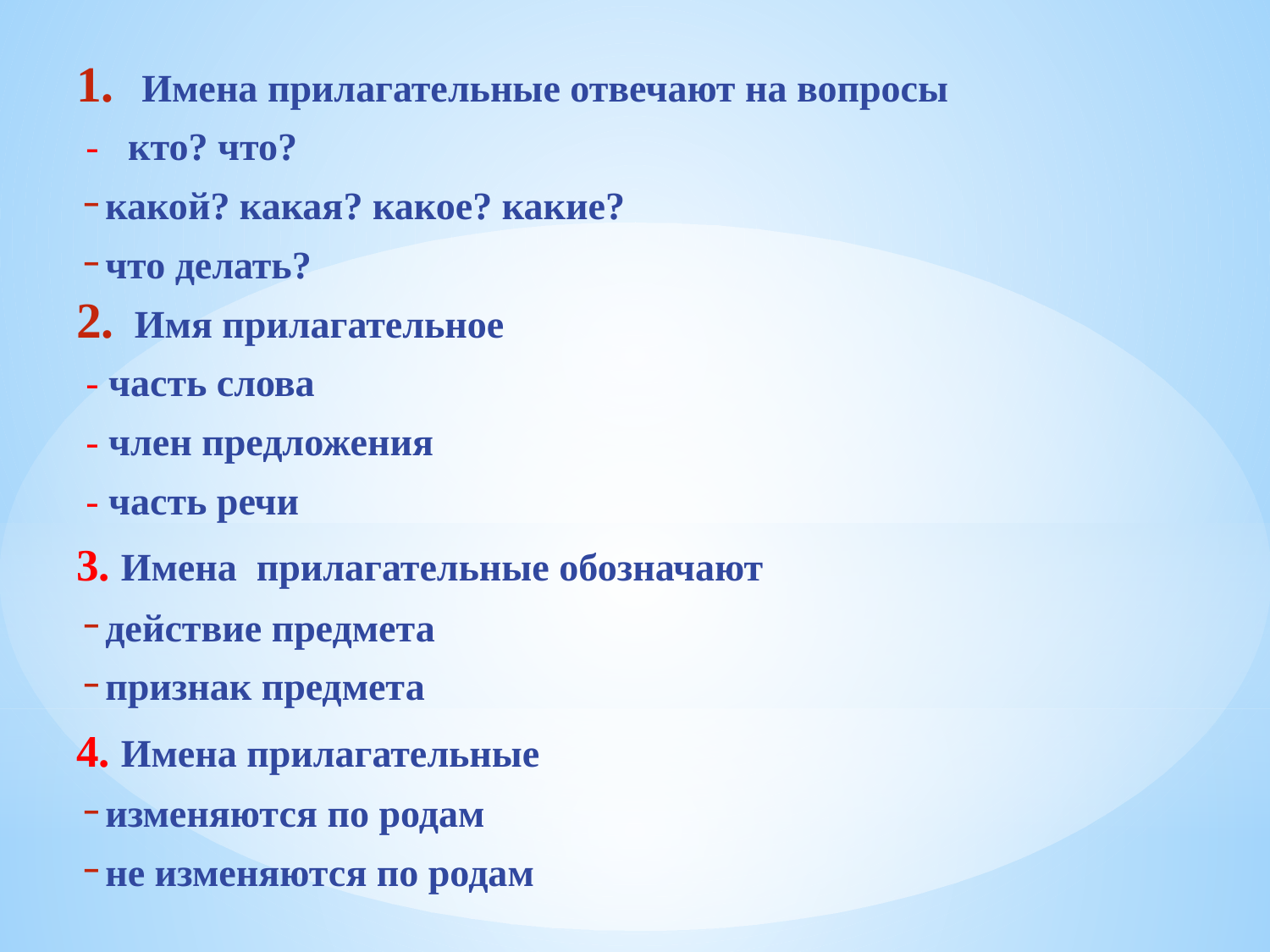

Имена прилагательные отвечают на вопросы
 -   кто? что?
какой? какая? какое? какие?
что делать?
Имя прилагательное
 - часть слова
 - член предложения
 - часть речи
3. Имена  прилагательные обозначают
действие предмета
признак предмета
4. Имена прилагательные
изменяются по родам
не изменяются по родам